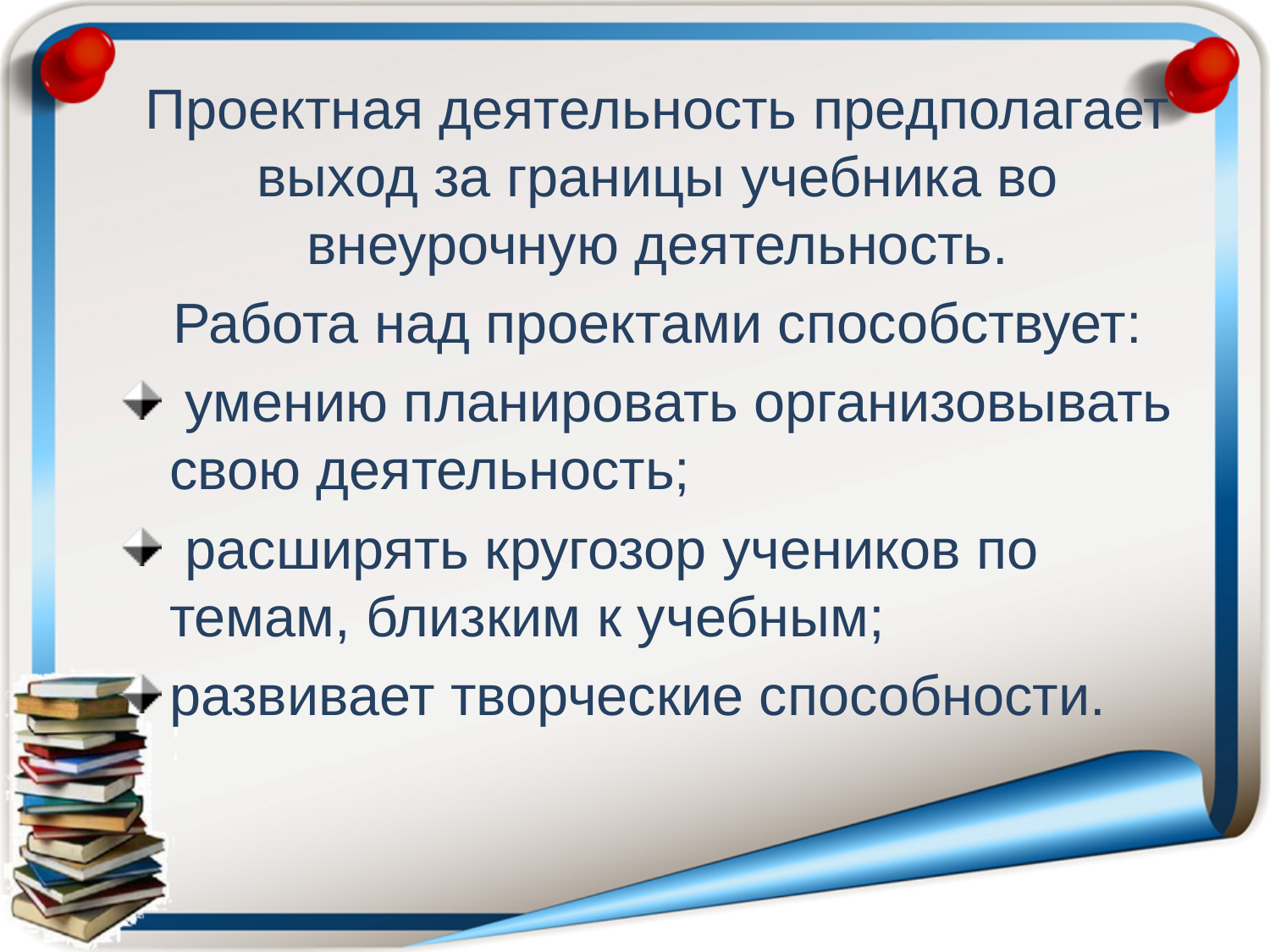

#
Проектная деятельность предполагает выход за границы учебника во внеурочную деятельность.
Работа над проектами способствует:
 умению планировать организовывать свою деятельность;
 расширять кругозор учеников по темам, близким к учебным;
развивает творческие способности.